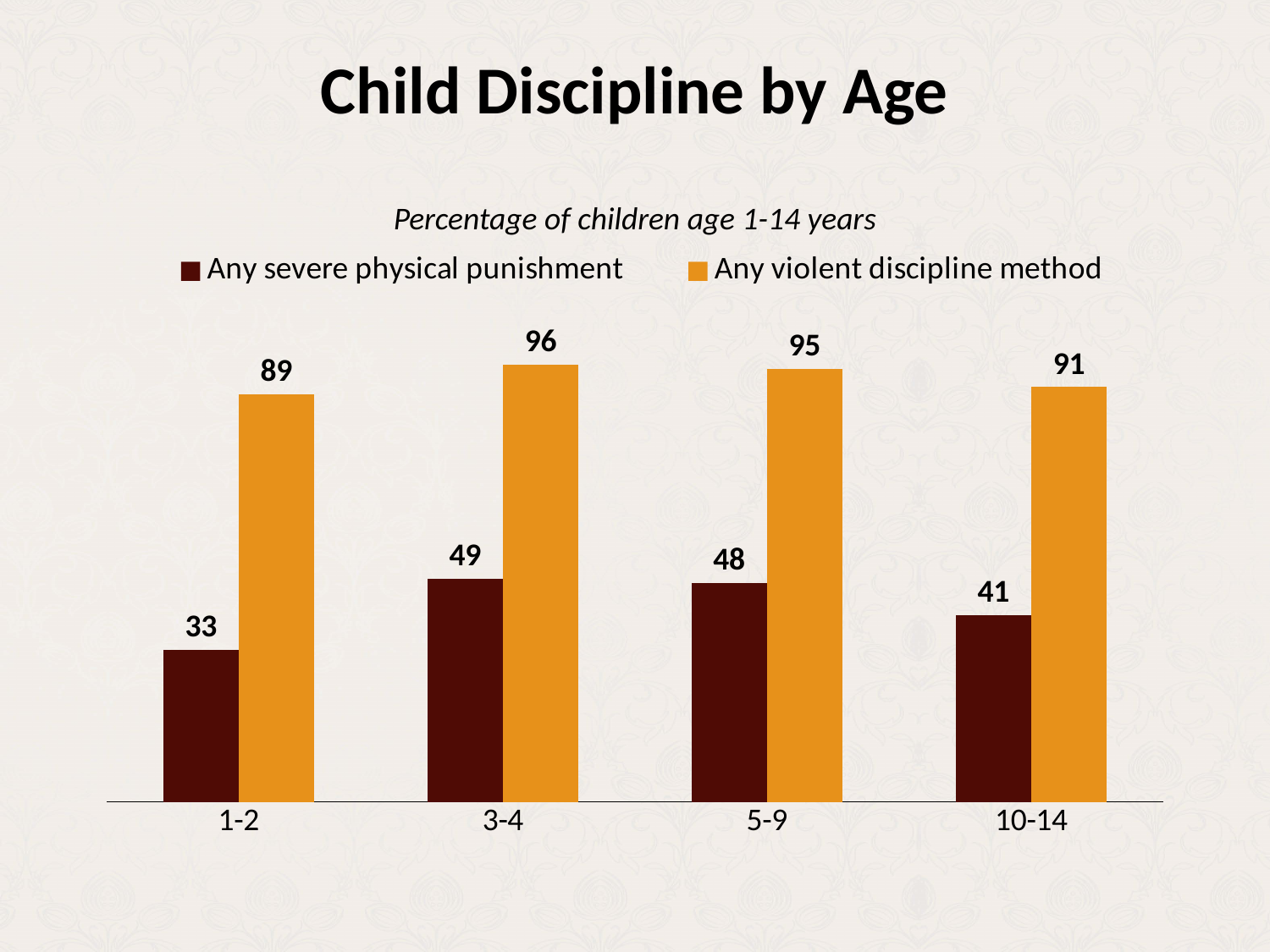

# Child Discipline by Age
Percentage of children age 1-14 years

### Chart

| Category | Any severe physical punishment  | Any violent discipline method |
|---|---|---|
| 1-2 | 33.4 | 89.4 |
| 3-4 | 49.0 | 96.0 |
| 5-9 | 48.0 | 95.0 |
| 10-14 | 41.0 | 91.0 |